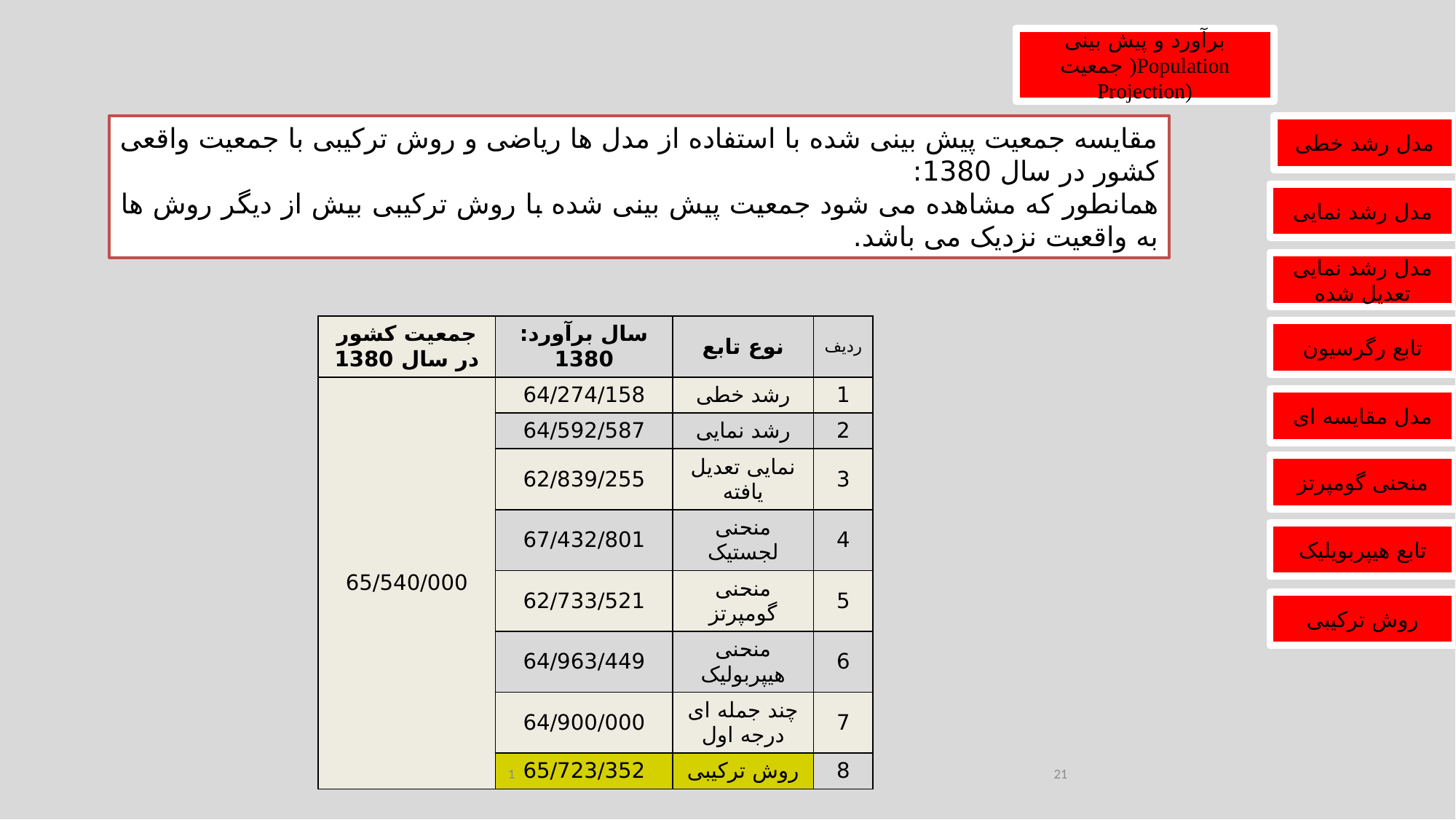

برآورد و پیش بینی جمعیت )Population Projection)
مقایسه جمعیت پیش بینی شده با استفاده از مدل ها ریاضی و روش ترکیبی با جمعیت واقعی کشور در سال 1380:
همانطور که مشاهده می شود جمعیت پیش بینی شده با روش ترکیبی بیش از دیگر روش ها به واقعیت نزدیک می باشد.
مدل رشد خطی
مدل رشد نمایی
مدل رشد نمایی تعدیل شده
تابع رگرسیون
مدل مقایسه ای
منحنی گومپرتز
تابع هیپربویلیک
روش ترکیبی
| جمعیت کشور در سال 1380 | سال برآورد: 1380 | نوع تابع | ردیف |
| --- | --- | --- | --- |
| 65/540/000 | 64/274/158 | رشد خطی | 1 |
|  | 64/592/587 | رشد نمایی | 2 |
|  | 62/839/255 | نمایی تعدیل یافته | 3 |
|  | 67/432/801 | منحنی لجستیک | 4 |
|  | 62/733/521 | منحنی گومپرتز | 5 |
|  | 64/963/449 | منحنی هیپربولیک | 6 |
|  | 64/900/000 | چند جمله ای درجه اول | 7 |
|  | 65/723/352 | روش ترکیبی | 8 |
1
21